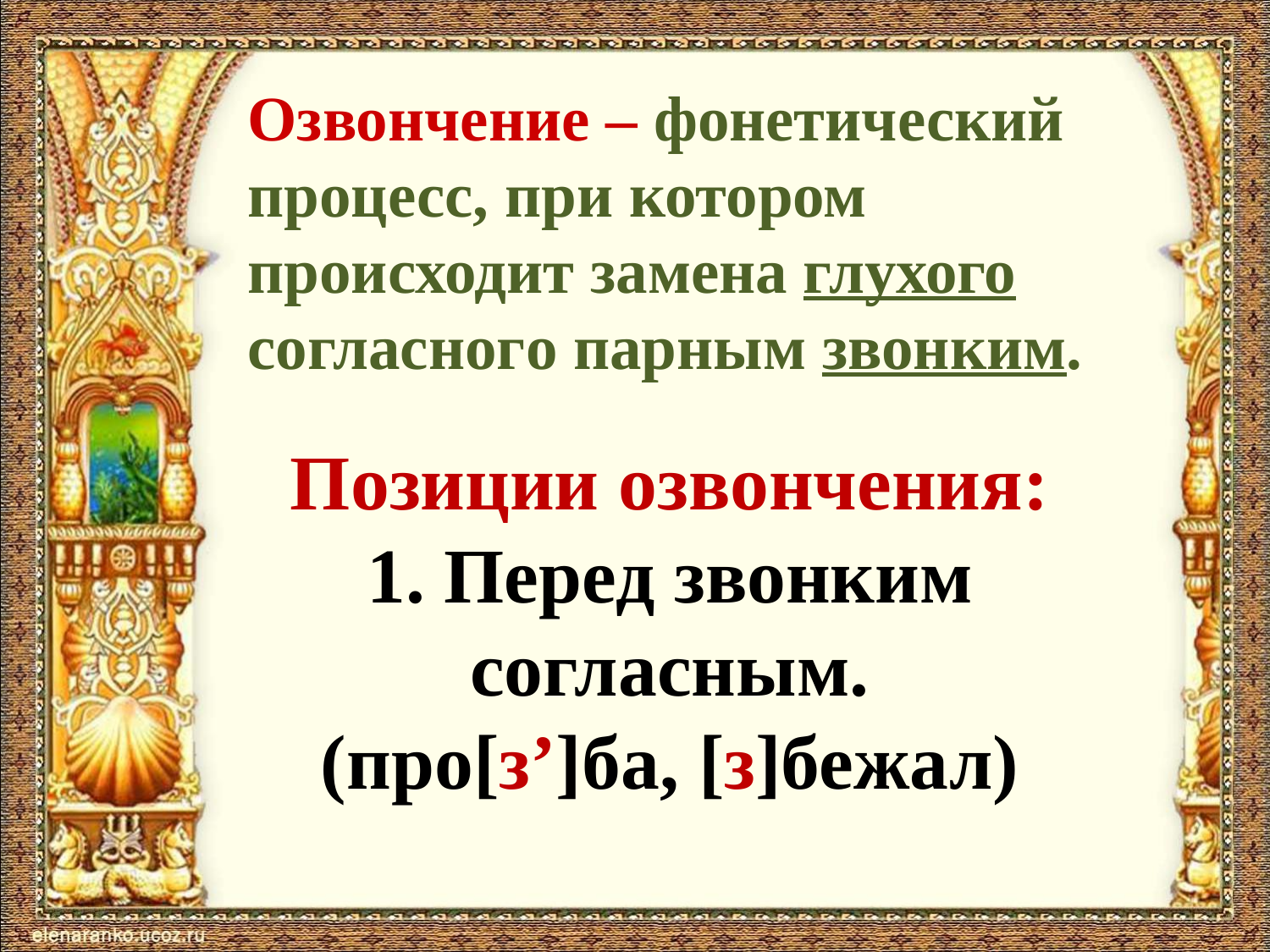

# Озвончение – фонетический процесс, при котором происходит зaмeнa глухого coглacнoгo пapным звонким.
Позиции озвончения:
1. Перед звонким согласным.
(про[з’]ба, [з]бежал)